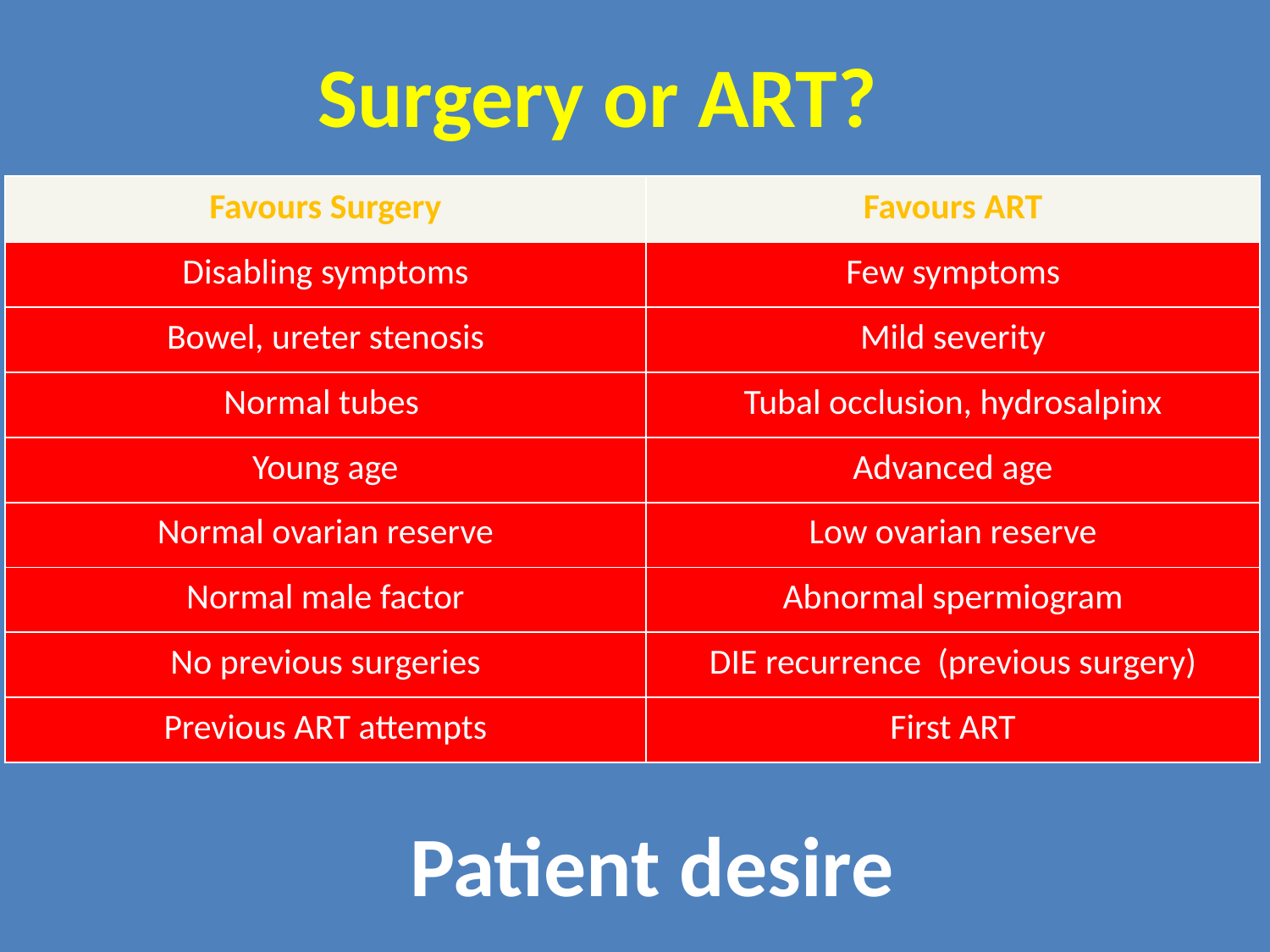

Surgery or ART?
| Favours Surgery | Favours ART |
| --- | --- |
| Disabling symptoms | Few symptoms |
| Bowel, ureter stenosis | Mild severity |
| Normal tubes | Tubal occlusion, hydrosalpinx |
| Young age | Advanced age |
| Normal ovarian reserve | Low ovarian reserve |
| Normal male factor | Abnormal spermiogram |
| No previous surgeries | DIE recurrence (previous surgery) |
| Previous ART attempts | First ART |
Patient desire